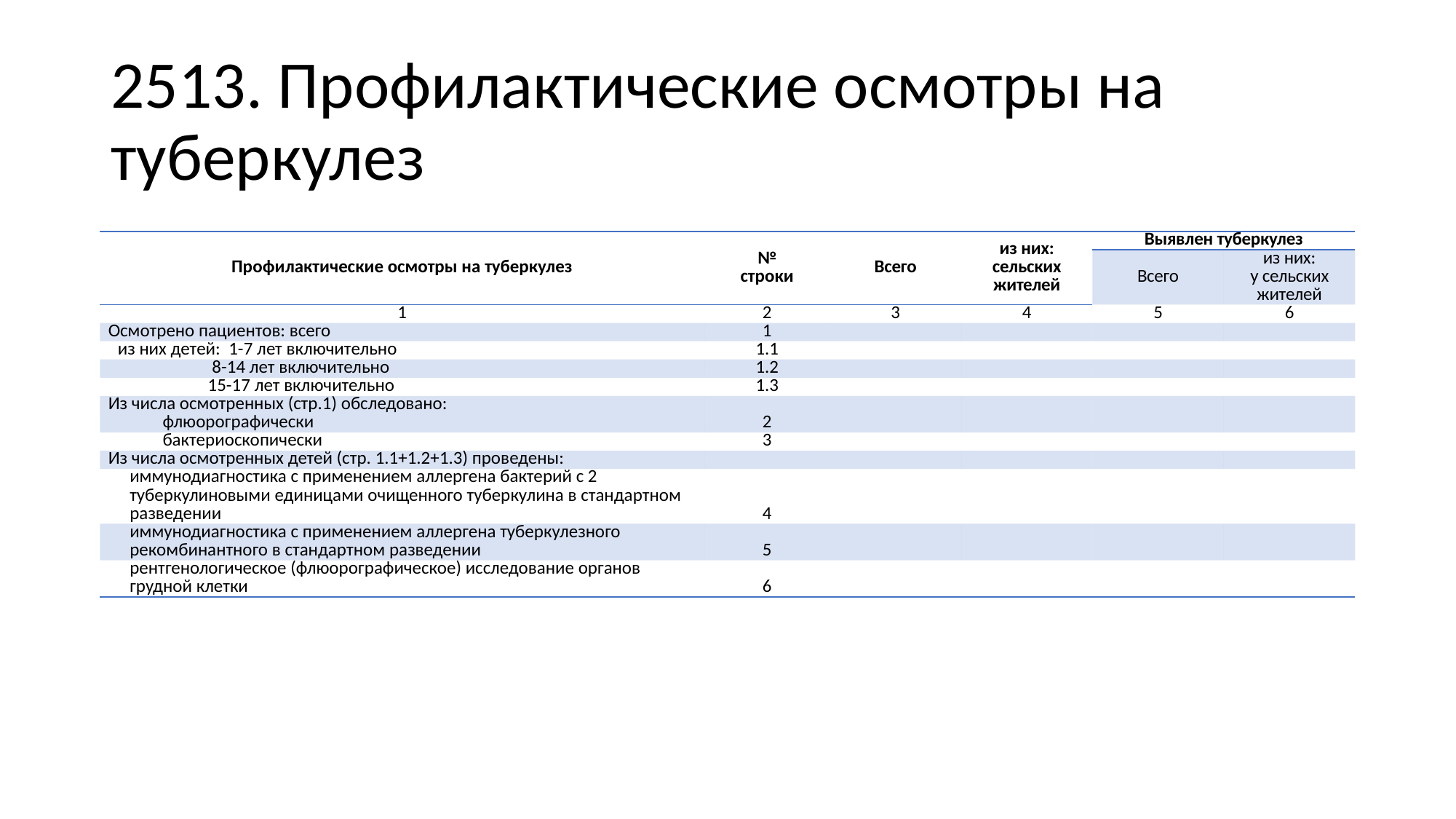

# 2513. Профилактические осмотры на туберкулез
| Профилактические осмотры на туберкулез | № строки | Всего | из них: сельских жителей | Выявлен туберкулез |  |
| --- | --- | --- | --- | --- | --- |
|  |  |  |  | Всего | из них: у сельских жителей |
| 1 | 2 | 3 | 4 | 5 | 6 |
| Осмотрено пациентов: всего | 1 |  |  |  |  |
| из них детей: 1-7 лет включительно | 1.1 |  |  |  |  |
| 8-14 лет включительно | 1.2 |  |  |  |  |
| 15-17 лет включительно | 1.3 |  |  |  |  |
| Из числа осмотренных (стр.1) обследовано: флюорографически | 2 |  |  |  |  |
| бактериоскопически | 3 |  |  |  |  |
| Из числа осмотренных детей (стр. 1.1+1.2+1.3) проведены: |  |  |  |  |  |
| иммунодиагностика с применением аллергена бактерий с 2 туберкулиновыми единицами очищенного туберкулина в стандартном разведении | 4 |  |  |  |  |
| иммунодиагностика с применением аллергена туберкулезного рекомбинантного в стандартном разведении | 5 |  |  |  |  |
| рентгенологическое (флюорографическое) исследование органов грудной клетки | 6 |  |  |  |  |